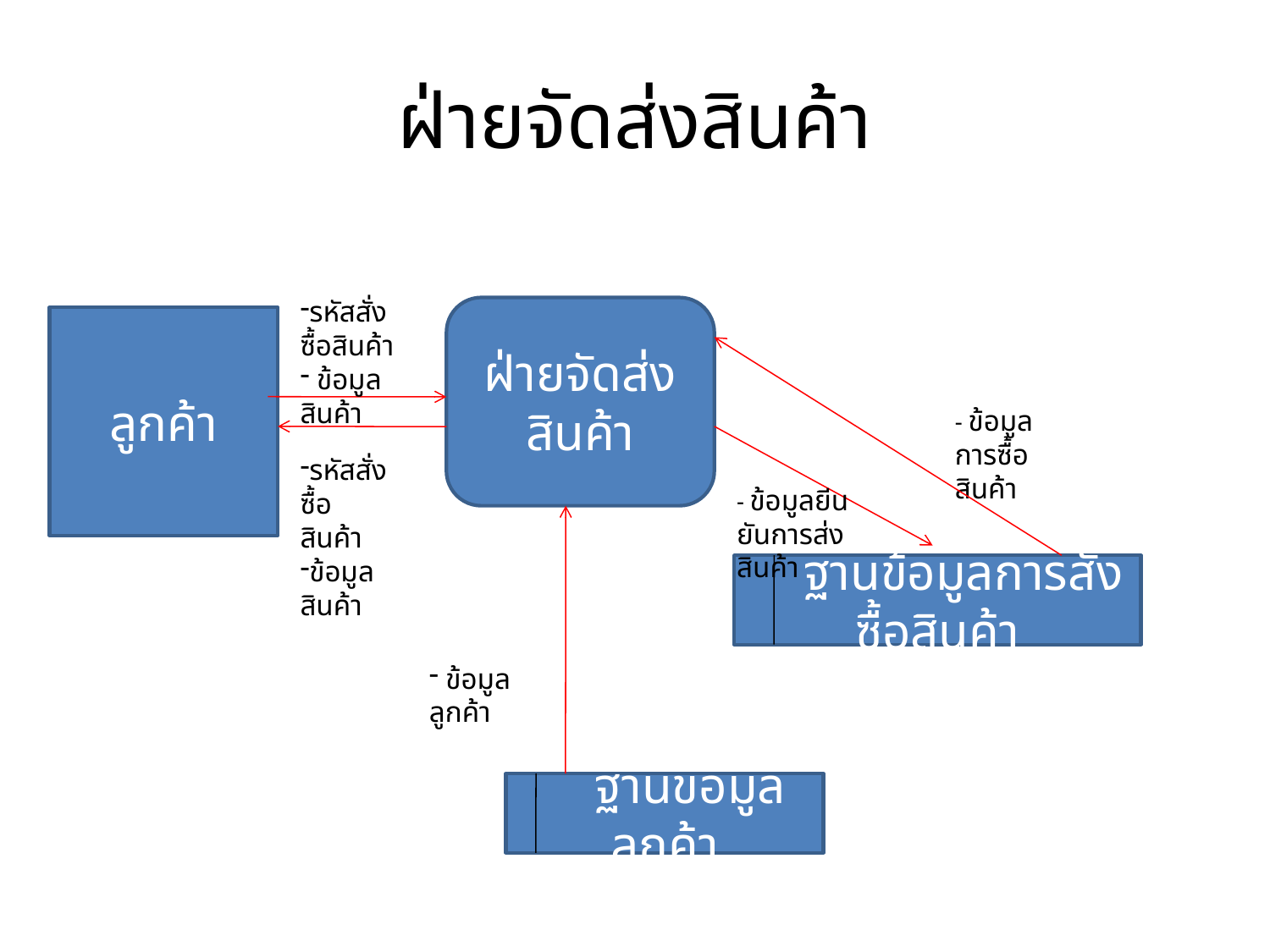

# ฝ่ายจัดส่งสินค้า
รหัสสั่งซื้อสินค้า
 ข้อมูลสินค้า
ฝ่ายจัดส่งสินค้า
ลูกค้า
- ข้อมูลการซื้อ สินค้า
รหัสสั่งซื้อ   สินค้า
ข้อมูลสินค้า

- ข้อมูลยีนยันการส่งสินค้า
    ฐานข้อมูลการสั่งซื้อสินค้า
 ข้อมูลลูกค้า
    ฐานข้อมูลลูกค้า